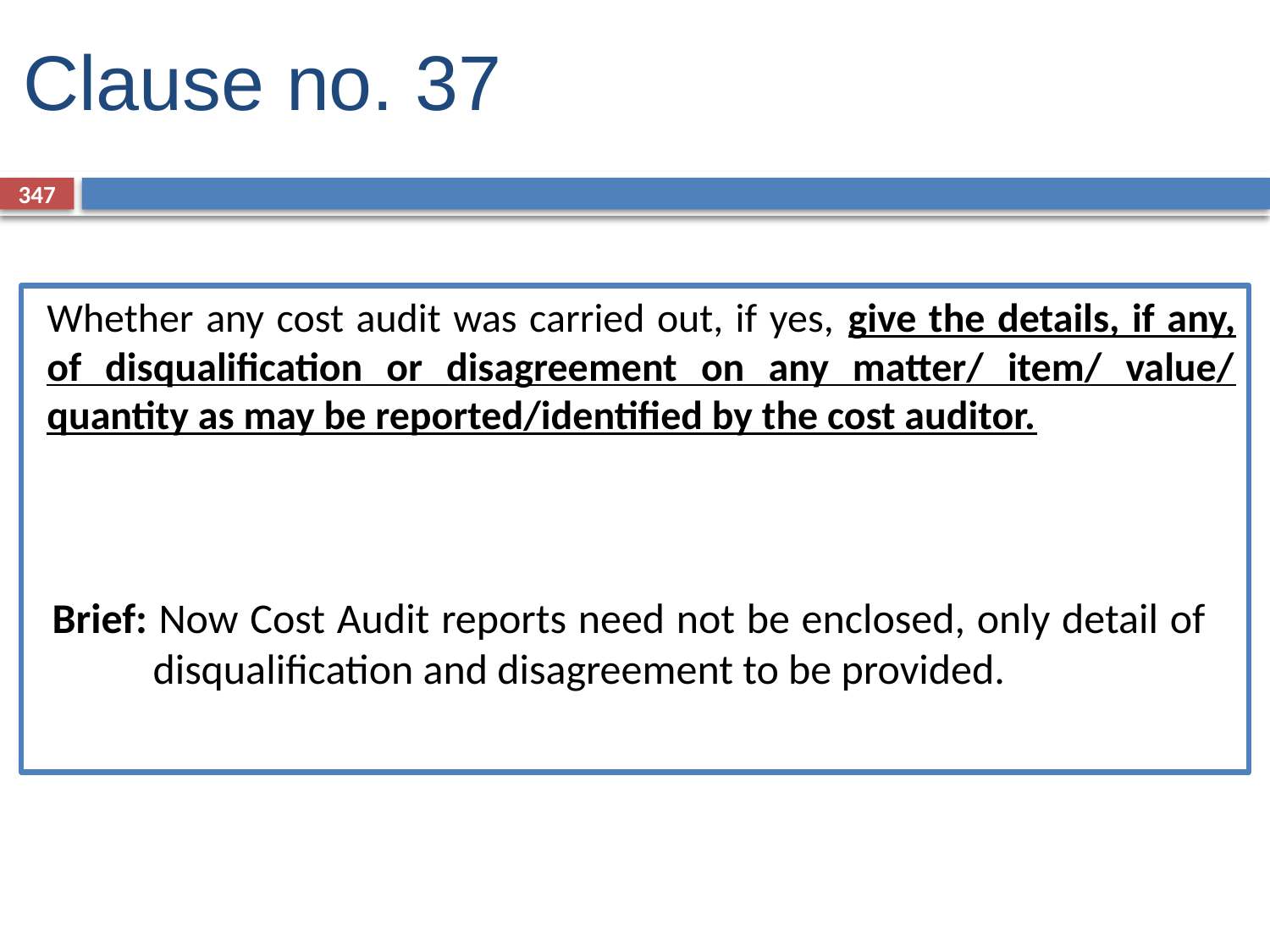

# Clause no. 37
347
Whether any cost audit was carried out, if yes, give the details, if any, of disqualification or disagreement on any matter/ item/ value/ quantity as may be reported/identified by the cost auditor.

Brief: Now Cost Audit reports need not be enclosed, only detail of disqualification and disagreement to be provided.